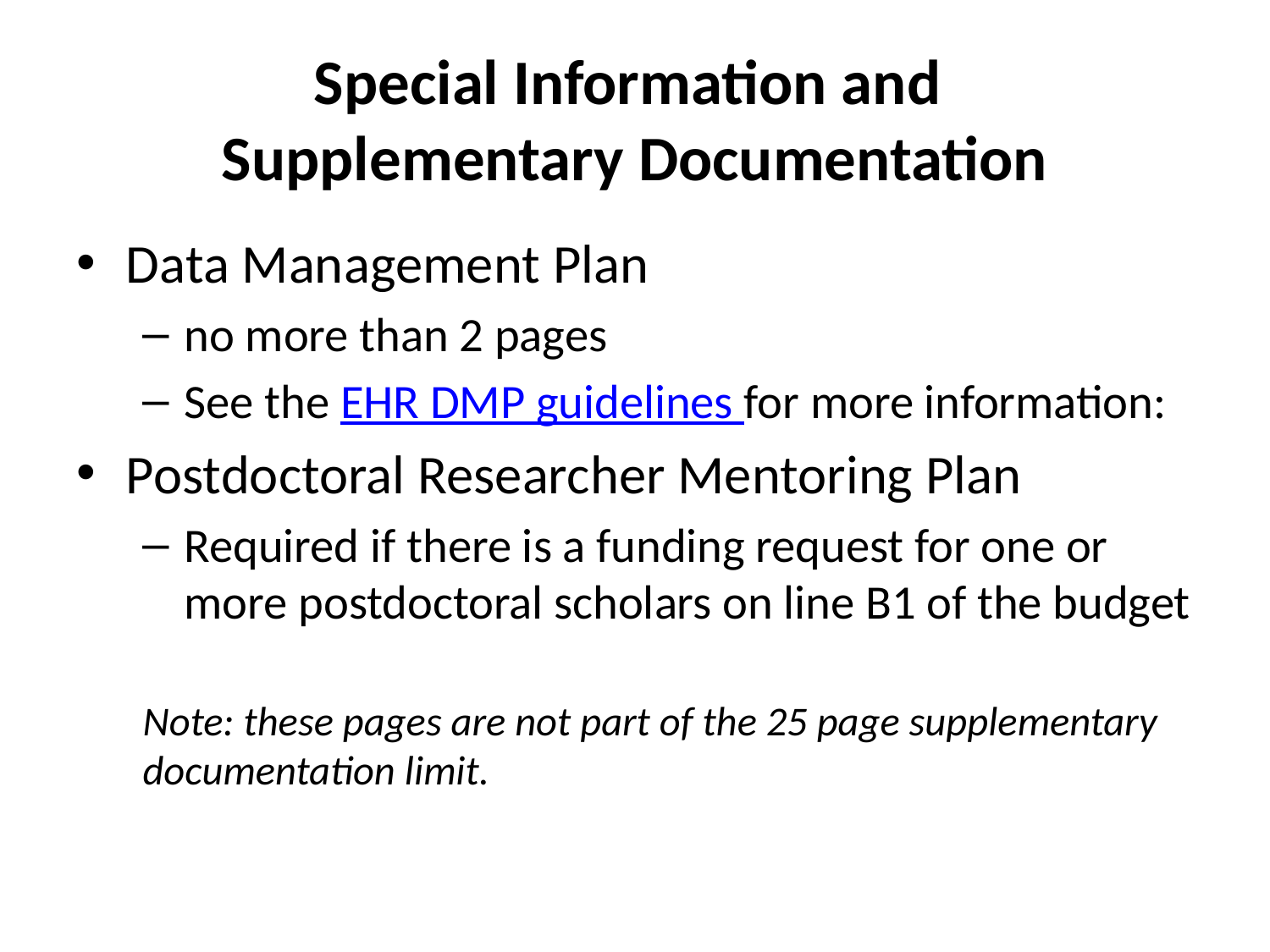

# Special Information and Supplementary Documentation
Data Management Plan
no more than 2 pages
See the EHR DMP guidelines for more information:
Postdoctoral Researcher Mentoring Plan
Required if there is a funding request for one or more postdoctoral scholars on line B1 of the budget

Note: these pages are not part of the 25 page supplementary documentation limit.